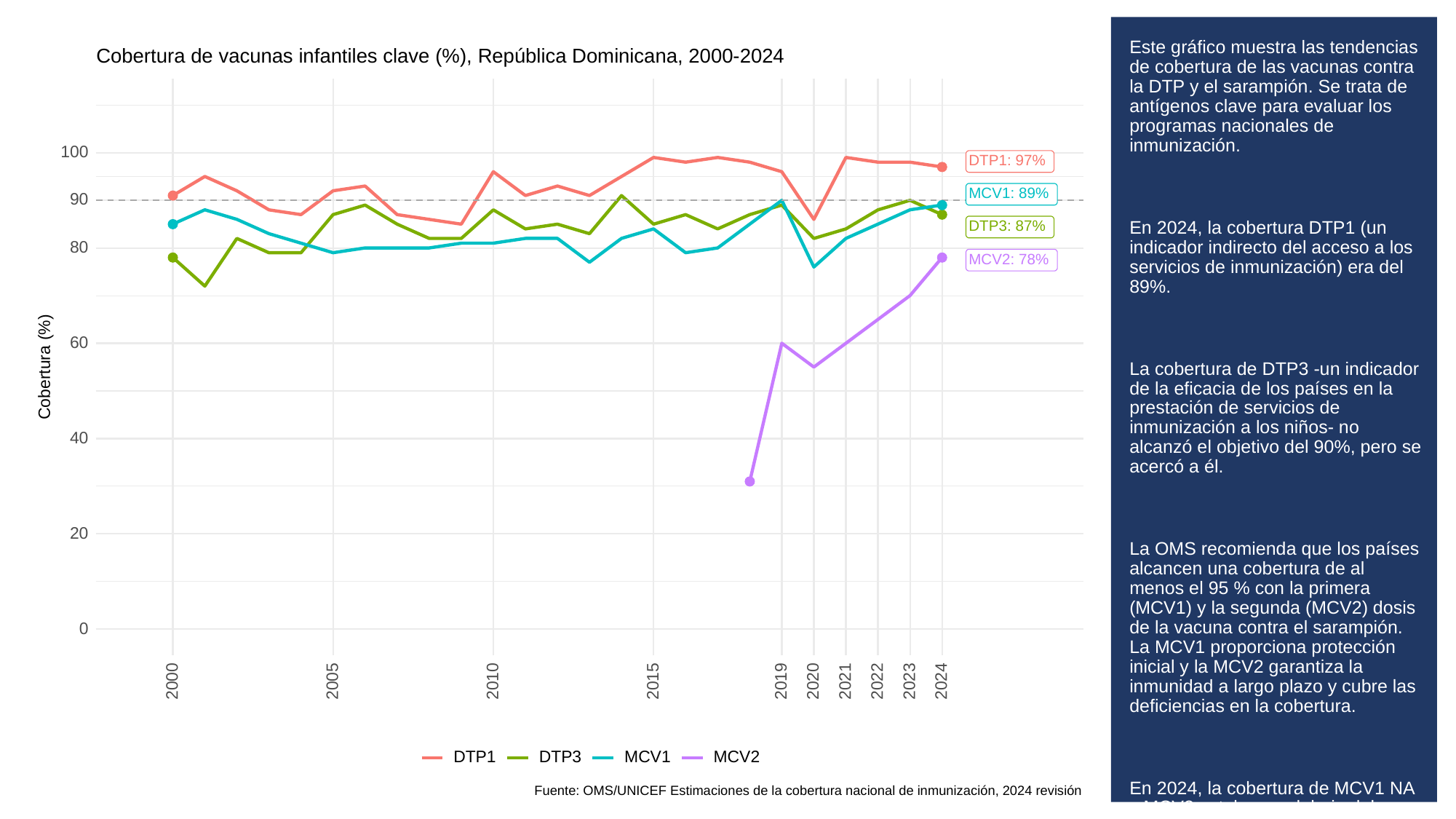

# Este gráfico muestra las tendencias de cobertura de las vacunas contra la DTP y el sarampión. Se trata de antígenos clave para evaluar los programas nacionales de inmunización.

En 2024, la cobertura DTP1 (un indicador indirecto del acceso a los servicios de inmunización) era del 89%.

La cobertura de DTP3 -un indicador de la eficacia de los países en la prestación de servicios de inmunización a los niños- no alcanzó el objetivo del 90%, pero se acercó a él.

La OMS recomienda que los países alcancen una cobertura de al menos el 95 % con la primera (MCV1) y la segunda (MCV2) dosis de la vacuna contra el sarampión. La MCV1 proporciona protección inicial y la MCV2 garantiza la inmunidad a largo plazo y cubre las deficiencias en la cobertura.

En 2024, la cobertura de MCV1 NA y MCV2 estaba por debajo del objetivo del 95%.

Entre 2023 y 2024, 2 vacunas aumentaron la cobertura, 2 la disminuyeron y 0 permanecieron igual.

Cobertura de vacunas infantiles clave (%), República Dominicana, 2000-2024

100

DTP1: 97%

MCV1: 89%

90

DTP3: 87%
80

MCV2: 78%

60

Cobertura (%)

40

20

0

2023
2000
2005
2010
2015
2019
2020
2021
2022
2024
MCV1
MCV2
DTP3
DTP1

Fuente: OMS/UNICEF Estimaciones de la cobertura nacional de inmunización, 2024 revisión